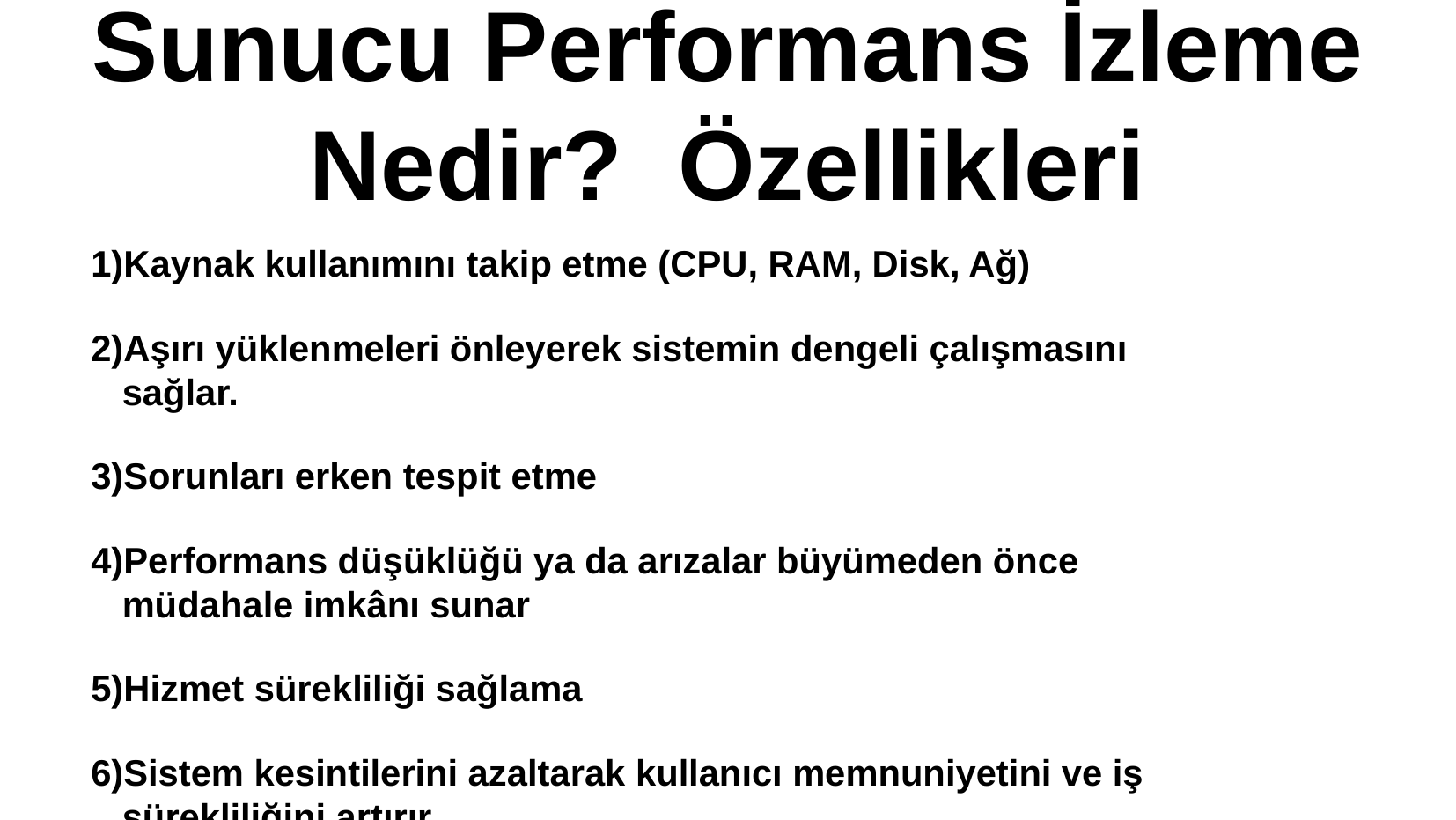

# Sunucu Performans İzleme Nedir?  Özellikleri
Kaynak kullanımını takip etme (CPU, RAM, Disk, Ağ)
Aşırı yüklenmeleri önleyerek sistemin dengeli çalışmasını sağlar.
Sorunları erken tespit etme
Performans düşüklüğü ya da arızalar büyümeden önce müdahale imkânı sunar
Hizmet sürekliliği sağlama
Sistem kesintilerini azaltarak kullanıcı memnuniyetini ve iş sürekliliğini artırır.